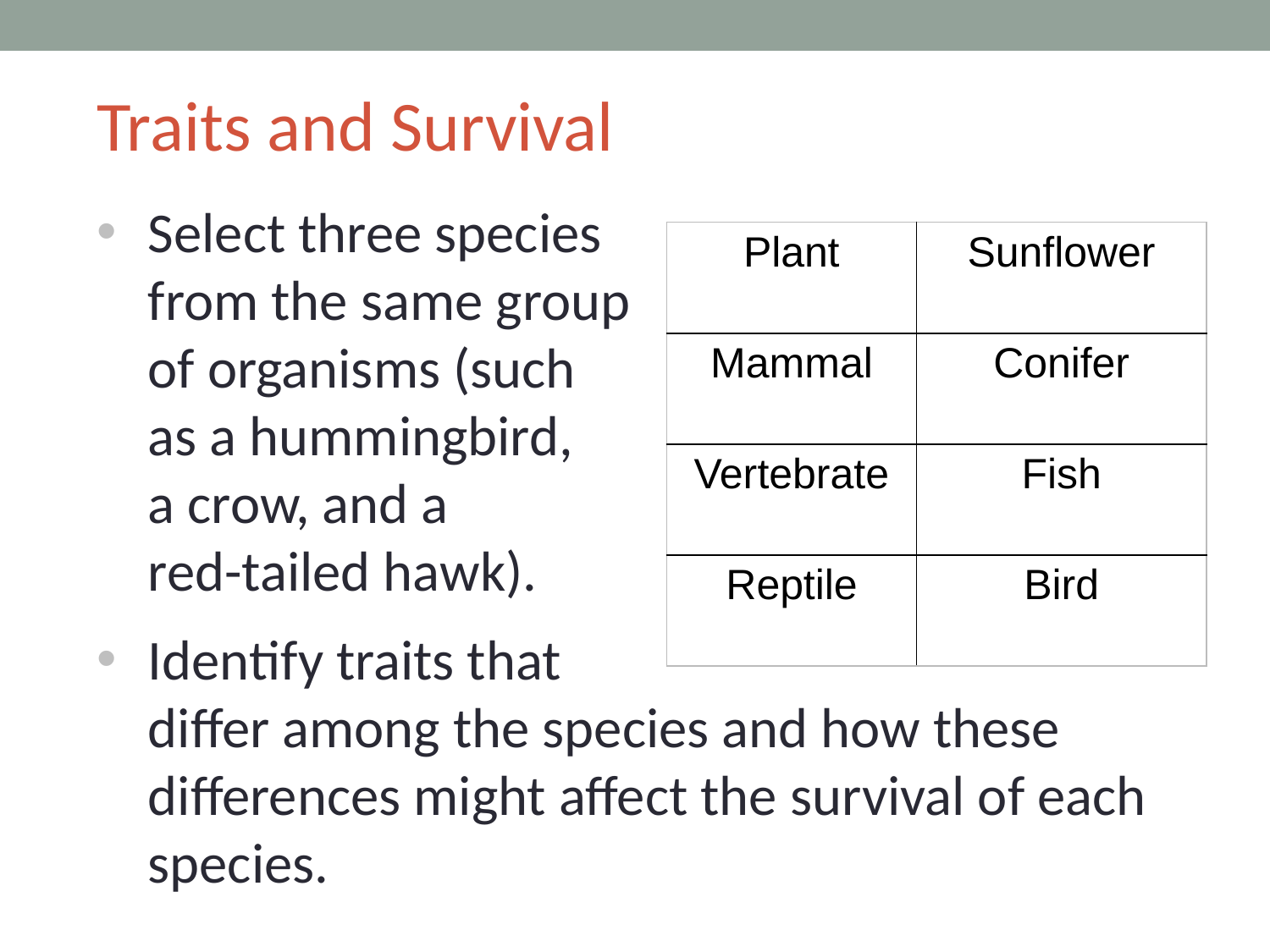

Traits and Survival

Select three species
from the same group
of organisms (such
as a hummingbird,
a crow, and a
red-tailed hawk).
Identify traits that
differ among the species and how these differences might affect the survival of each species.
| Plant | Sunflower |
| --- | --- |
| Mammal | Conifer |
| Vertebrate | Fish |
| Reptile | Bird |